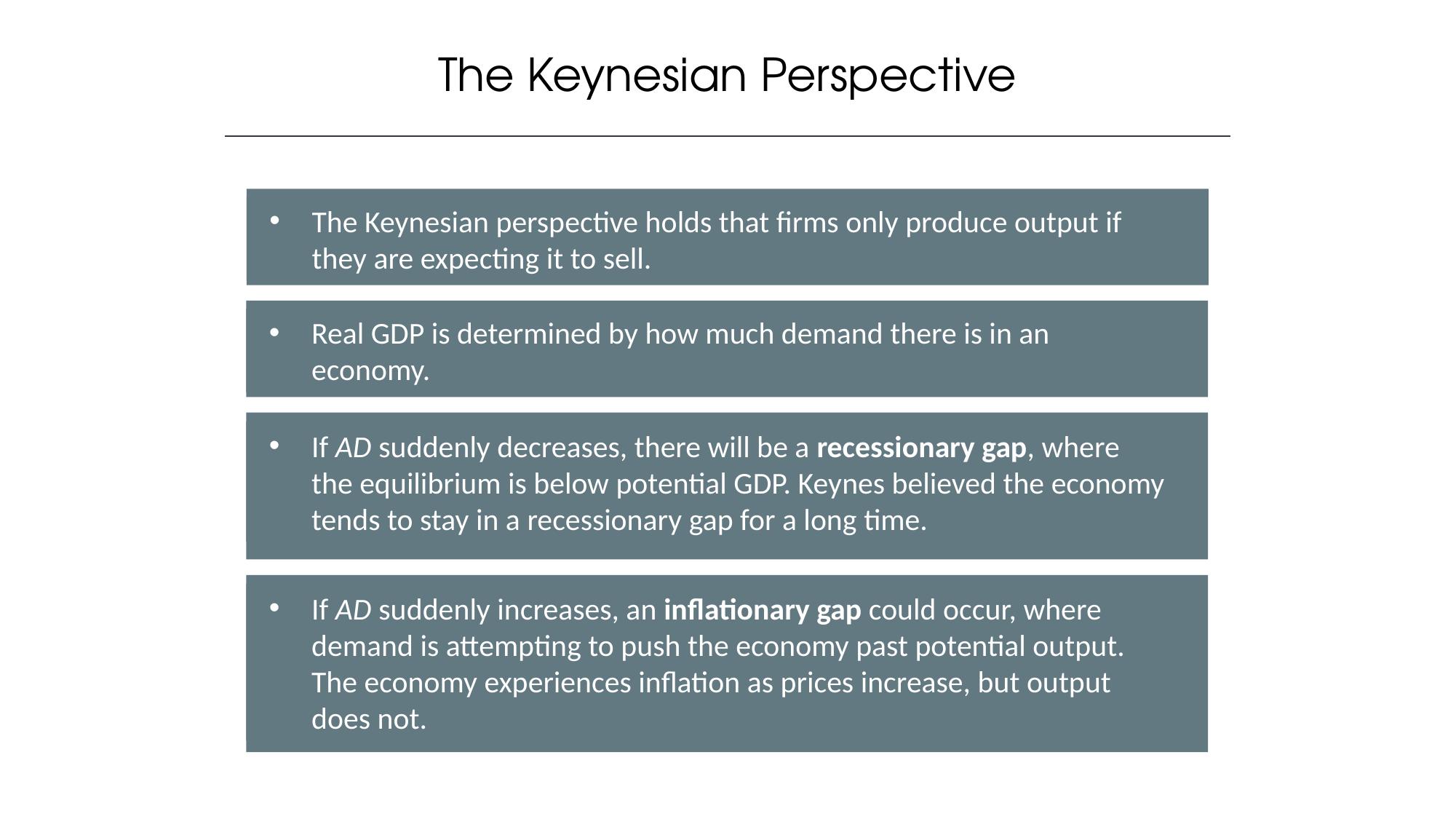

The Keynesian Perspective

The Keynesian perspective holds that firms only produce output if they are expecting it to sell.

Real GDP is determined by how much demand there is in an economy.

If AD suddenly decreases, there will be a recessionary gap, where the equilibrium is below potential GDP. Keynes believed the economy tends to stay in a recessionary gap for a long time.

If AD suddenly increases, an inflationary gap could occur, where demand is attempting to push the economy past potential output. The economy experiences inflation as prices increase, but output does not.